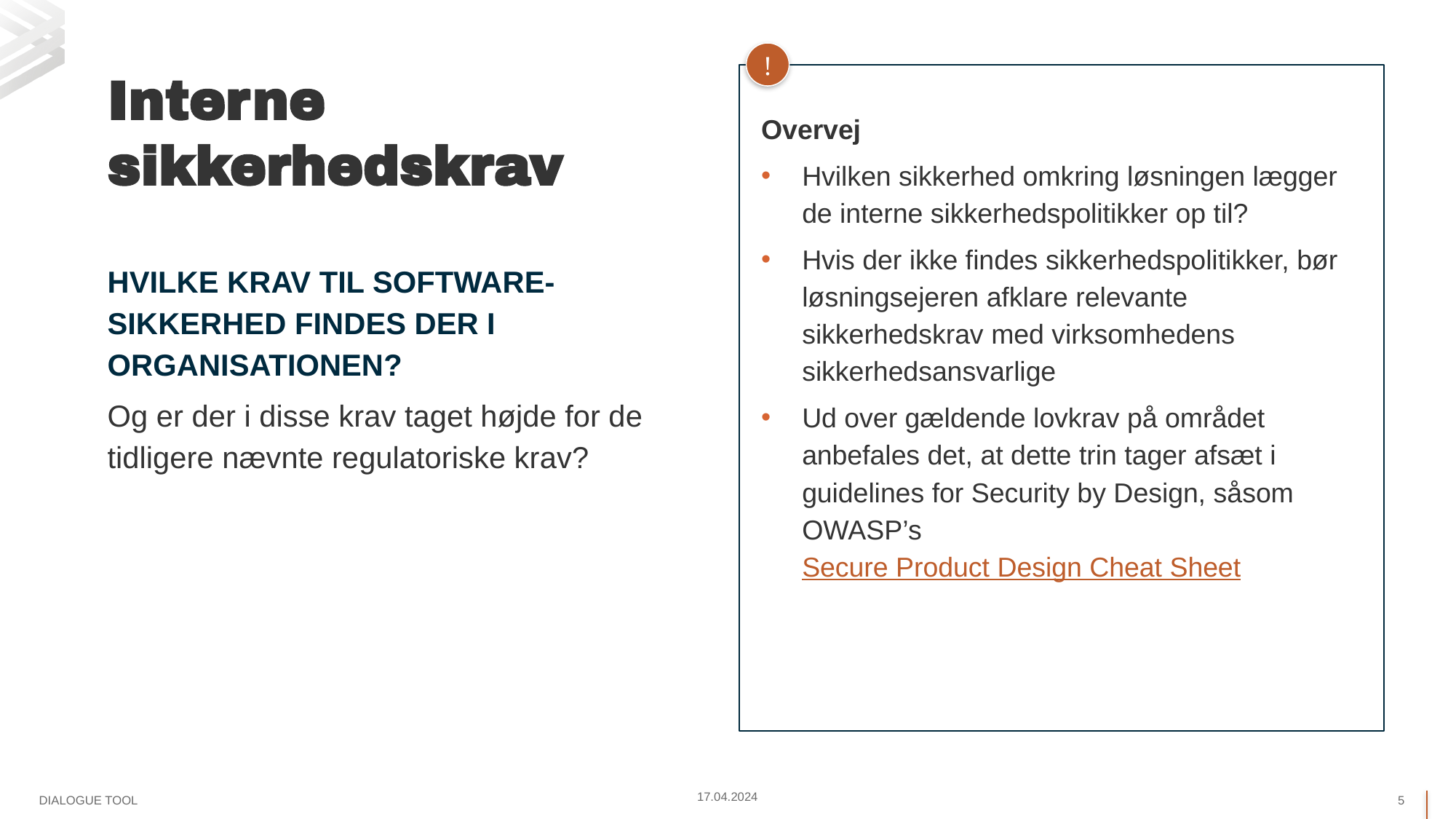

!
# Interne sikkerhedskrav
Overvej
Hvilken sikkerhed omkring løsningen lægger de interne sikkerhedspolitikker op til?
Hvis der ikke findes sikkerhedspolitikker, bør løsningsejeren afklare relevante sikkerhedskrav med virksomhedens sikkerhedsansvarlige
Ud over gældende lovkrav på området anbefales det, at dette trin tager afsæt i guidelines for Security by Design, såsom OWASP’s Secure Product Design Cheat Sheet

Hvilke krav til software-sikkerhed findes der i organisationen?
Og er der i disse krav taget højde for de tidligere nævnte regulatoriske krav?

17.04.2024
5
DIALOGUE TOOL